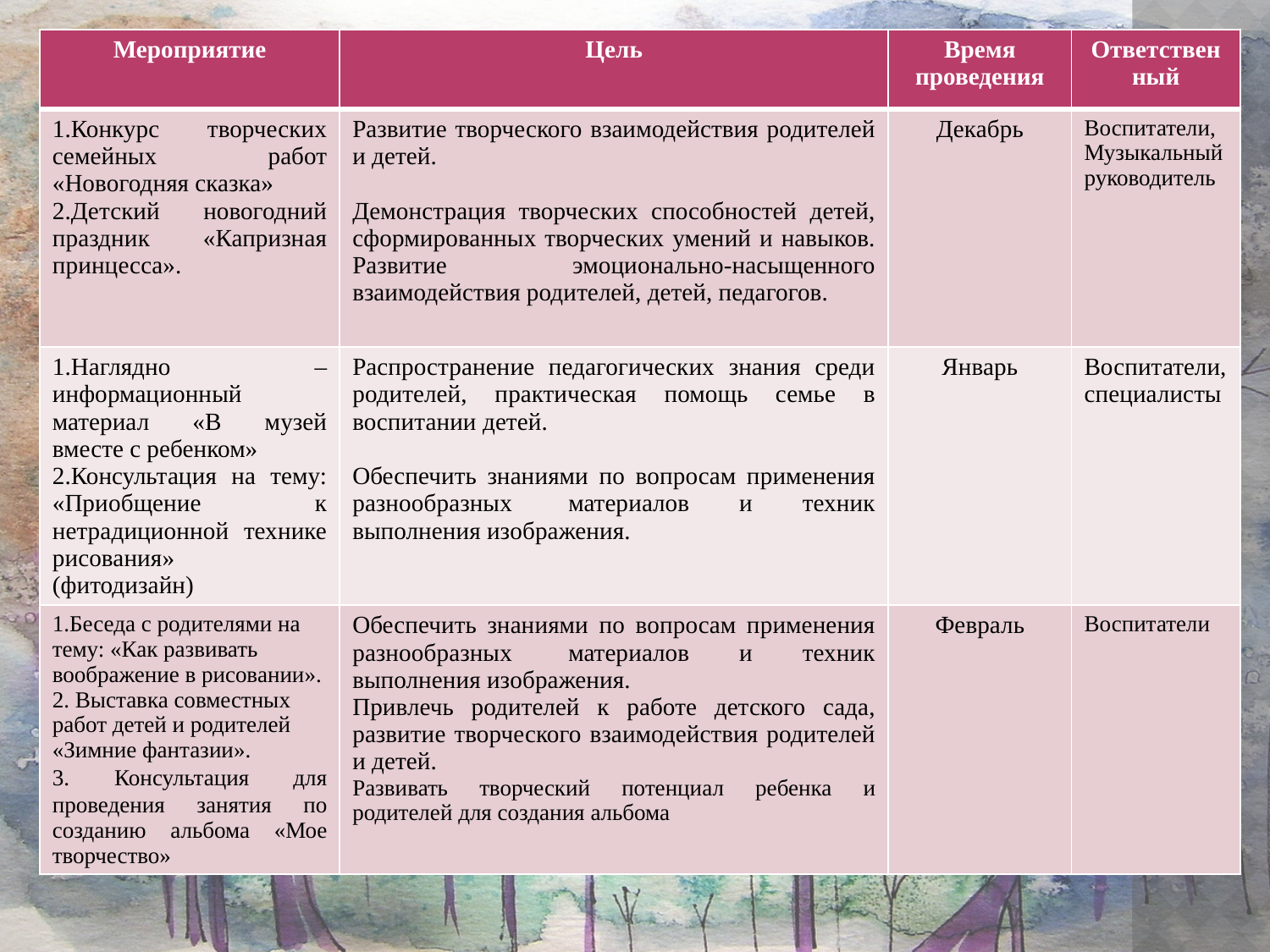

| Мероприятие | Цель | Время проведения | Ответственный |
| --- | --- | --- | --- |
| 1.Конкурс творческих семейных работ «Новогодняя сказка» 2.Детский новогодний праздник «Капризная принцесса». | Развитие творческого взаимодействия родителей и детей. Демонстрация творческих способностей детей, сформированных творческих умений и навыков. Развитие эмоционально-насыщенного взаимодействия родителей, детей, педагогов. | Декабрь | Воспитатели, Музыкальный руководитель |
| 1.Наглядно – информационный материал «В музей вместе с ребенком» 2.Консультация на тему: «Приобщение к нетрадиционной технике рисования» (фитодизайн) | Распространение педагогических знания среди родителей, практическая помощь семье в воспитании детей. Обеспечить знаниями по вопросам применения разнообразных  материалов и техник выполнения изображения. | Январь | Воспитатели, специалисты |
| 1.Беседа с родителями на тему: «Как развивать воображение в рисовании». 2. Выставка совместных работ детей и родителей «Зимние фантазии». 3. Консультация для проведения занятия по созданию альбома «Мое творчество» | Обеспечить знаниями по вопросам применения разнообразных  материалов и техник выполнения изображения. Привлечь родителей к работе детского сада, развитие творческого взаимодействия родителей и детей. Развивать творческий потенциал ребенка и родителей для создания альбома | Февраль | Воспитатели |